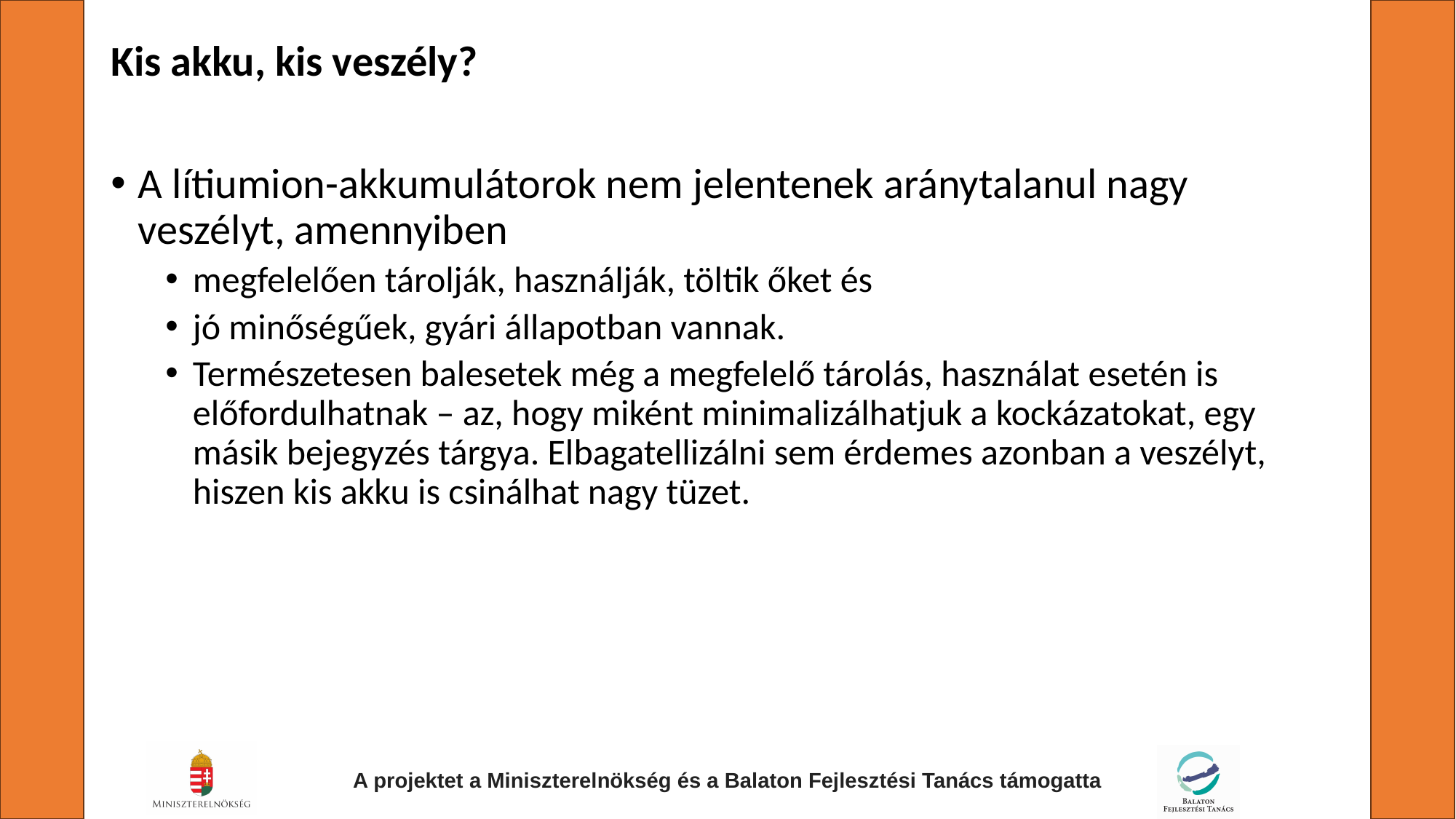

​Kis akku, kis veszély?

A lítiumion-akkumulátorok nem jelentenek aránytalanul nagy veszélyt, amennyiben
megfelelően tárolják, használják, töltik őket és
jó minőségűek, gyári állapotban vannak.
Természetesen balesetek még a megfelelő tárolás, használat esetén is előfordulhatnak – az, hogy miként minimalizálhatjuk a kockázatokat, egy másik bejegyzés tárgya. Elbagatellizálni sem érdemes azonban a veszélyt, hiszen kis akku is csinálhat nagy tüzet.